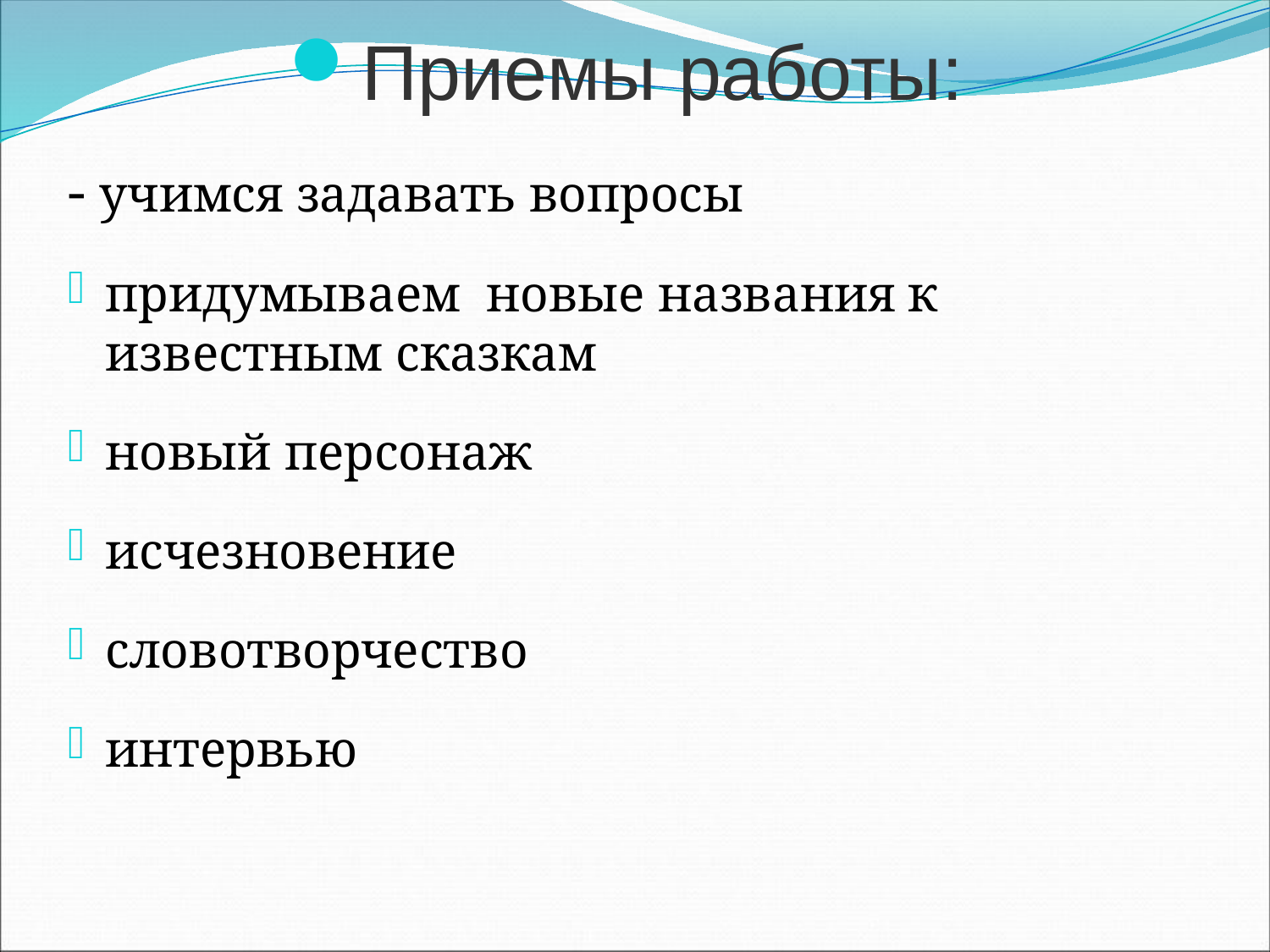

Приемы работы:
- учимся задавать вопросы
придумываем  новые названия к известным сказкам
новый персонаж
исчезновение
словотворчество
интервью